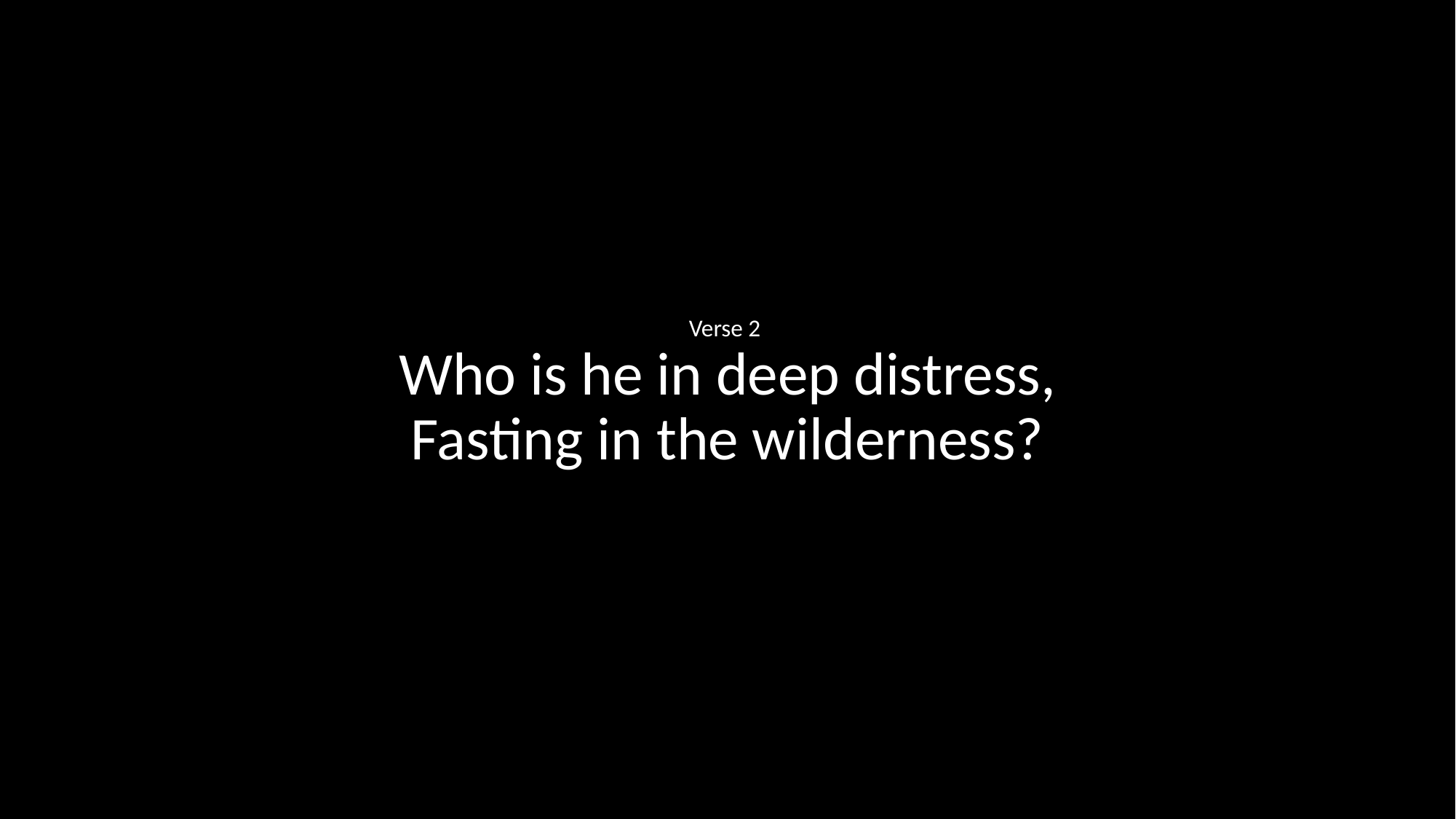

Verse 2
Who is he in deep distress,
Fasting in the wilderness?